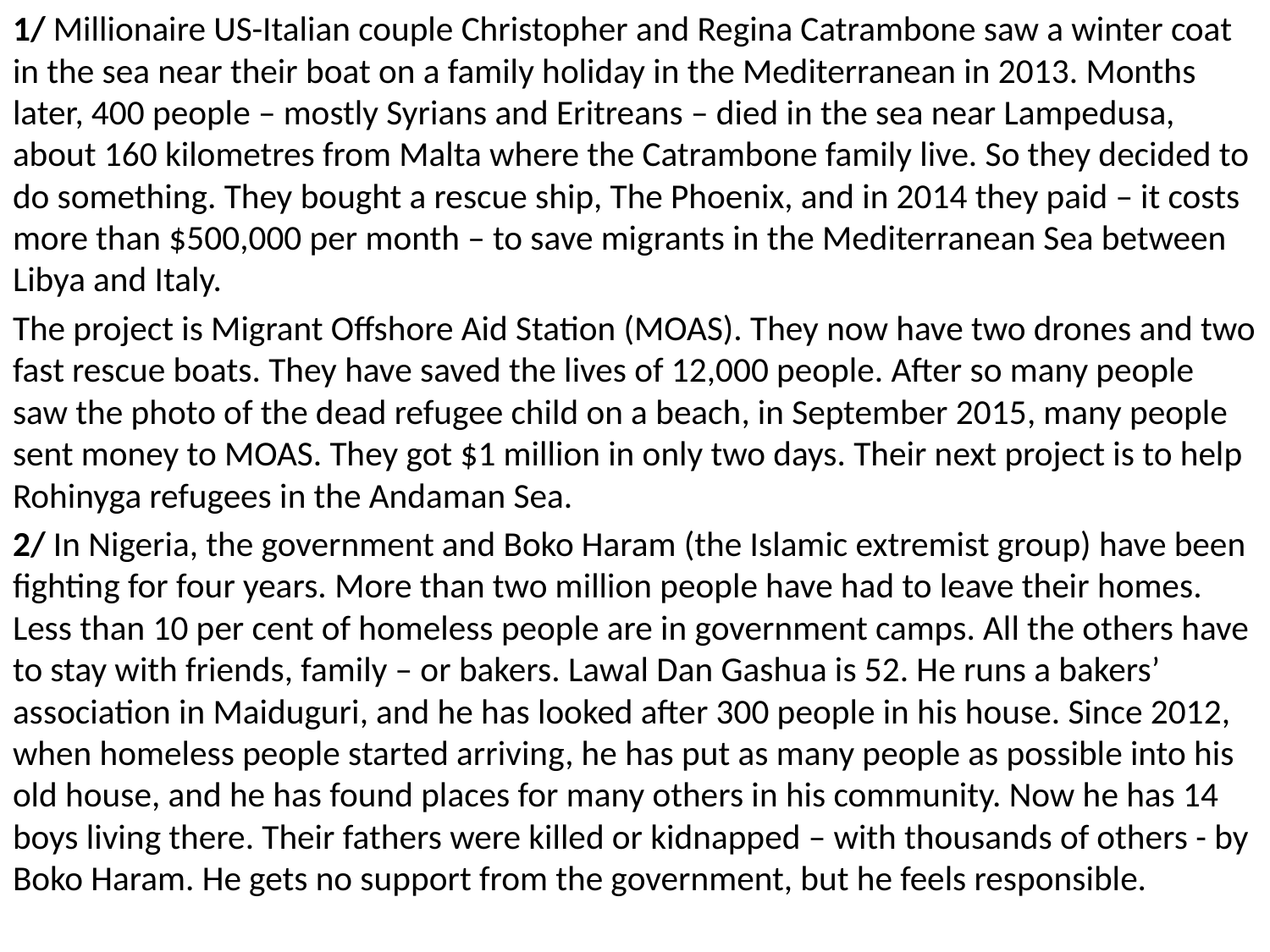

1/ Millionaire US-Italian couple Christopher and Regina Catrambone saw a winter coat in the sea near their boat on a family holiday in the Mediterranean in 2013. Months later, 400 people – mostly Syrians and Eritreans – died in the sea near Lampedusa, about 160 kilometres from Malta where the Catrambone family live. So they decided to do something. They bought a rescue ship, The Phoenix, and in 2014 they paid – it costs more than $500,000 per month – to save migrants in the Mediterranean Sea between Libya and Italy.
The project is Migrant Offshore Aid Station (MOAS). They now have two drones and two fast rescue boats. They have saved the lives of 12,000 people. After so many people saw the photo of the dead refugee child on a beach, in September 2015, many people sent money to MOAS. They got $1 million in only two days. Their next project is to help Rohinyga refugees in the Andaman Sea.
2/ In Nigeria, the government and Boko Haram (the Islamic extremist group) have been fighting for four years. More than two million people have had to leave their homes. Less than 10 per cent of homeless people are in government camps. All the others have to stay with friends, family – or bakers. Lawal Dan Gashua is 52. He runs a bakers’ association in Maiduguri, and he has looked after 300 people in his house. Since 2012, when homeless people started arriving, he has put as many people as possible into his old house, and he has found places for many others in his community. Now he has 14 boys living there. Their fathers were killed or kidnapped – with thousands of others - by Boko Haram. He gets no support from the government, but he feels responsible.